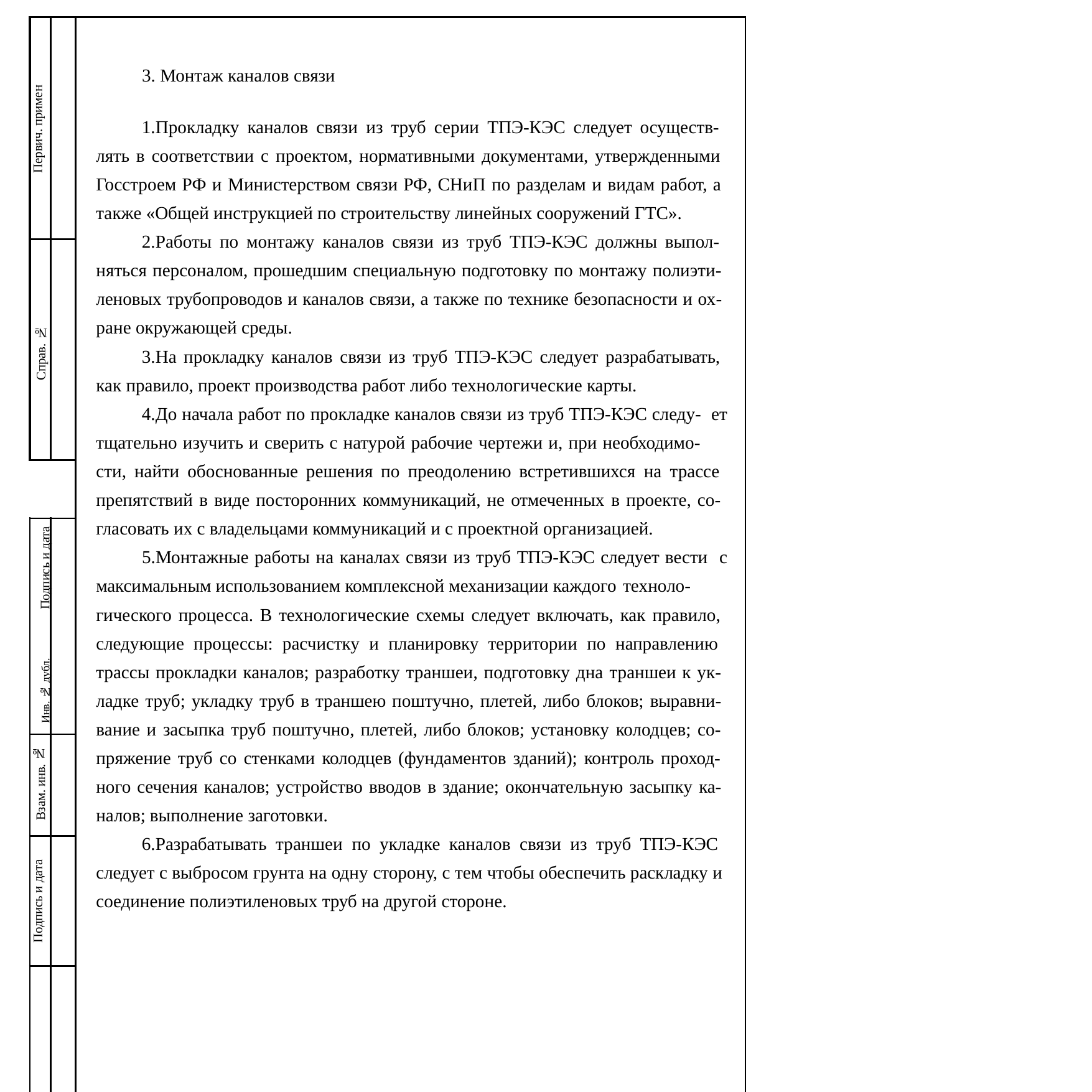

| Первич. примен |  | Монтаж каналов связи Прокладку каналов связи из труб серии ТПЭ-КЭС следует осуществ- лять в соответствии с проектом, нормативными документами, утвержденными Госстроем РФ и Министерством связи РФ, СНиП по разделам и видам работ, а также «Общей инструкцией по строительству линейных сооружений ГТС». Работы по монтажу каналов связи из труб ТПЭ-КЭС должны выпол- няться персоналом, прошедшим специальную подготовку по монтажу полиэти- леновых трубопроводов и каналов связи, а также по технике безопасности и ох- ране окружающей среды. На прокладку каналов связи из труб ТПЭ-КЭС следует разрабатывать, как правило, проект производства работ либо технологические карты. До начала работ по прокладке каналов связи из труб ТПЭ-КЭС следу- ет тщательно изучить и сверить с натурой рабочие чертежи и, при необходимо- сти, найти обоснованные решения по преодолению встретившихся на трассе препятствий в виде посторонних коммуникаций, не отмеченных в проекте, со- гласовать их с владельцами коммуникаций и с проектной организацией. Монтажные работы на каналах связи из труб ТПЭ-КЭС следует вести с максимальным использованием комплексной механизации каждого техноло- гического процесса. В технологические схемы следует включать, как правило, следующие процессы: расчистку и планировку территории по направлению трассы прокладки каналов; разработку траншеи, подготовку дна траншеи к ук- ладке труб; укладку труб в траншею поштучно, плетей, либо блоков; выравни- вание и засыпка труб поштучно, плетей, либо блоков; установку колодцев; со- пряжение труб со стенками колодцев (фундаментов зданий); контроль проход- ного сечения каналов; устройство вводов в здание; окончательную засыпку ка- налов; выполнение заготовки. Разрабатывать траншеи по укладке каналов связи из труб ТПЭ-КЭС следует с выбросом грунта на одну сторону, с тем чтобы обеспечить раскладку и соединение полиэтиленовых труб на другой стороне. |  |  |  |  |  |  |
| --- | --- | --- | --- | --- | --- | --- | --- | --- |
| Справ. № |  |  |  |  |  |  |  |  |
|  |  |  |  |  |  |  |  |  |
| Инв. № дубл. Подпись и дата |  |  |  |  |  |  |  |  |
| Взам. инв. № |  |  |  |  |  |  |  |  |
| Подпись и дата |  |  |  |  |  |  |  |  |
| Инв. № подл |  |  |  |  |  |  |  |  |
|  |  |  |  |  |  |  | ТПЭ-КЭС. Техническая информация для проектирования | лист |
|  |  |  |  |  |  |  |  |  |
|  |  |  |  |  |  |  |  | 11 |
|  |  | Изм | Лист | № документа | Подпись | Дата |  |  |